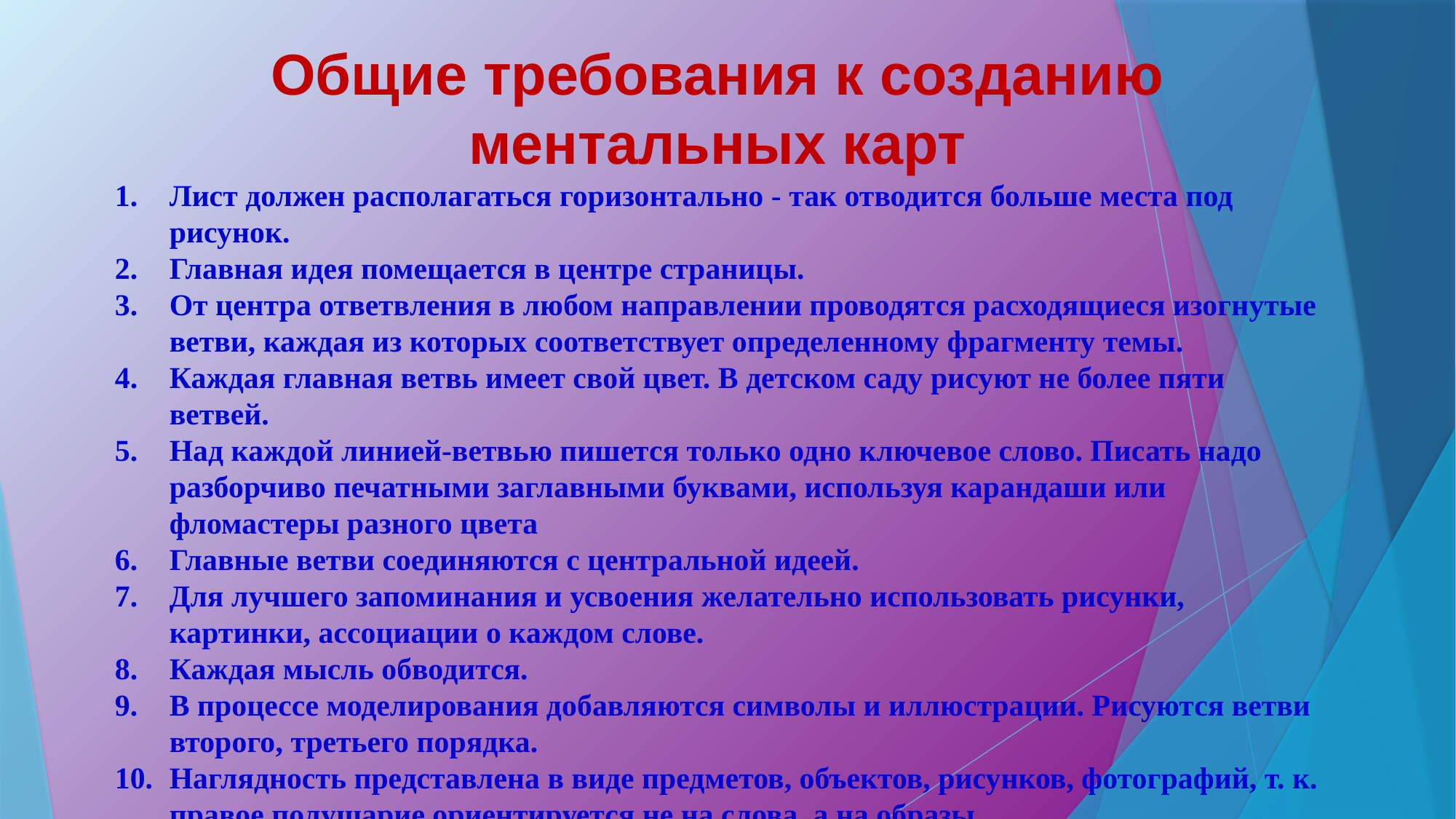

Общие требования к созданию ментальных карт
Лист должен располагаться горизонтально - так отводится больше места под рисунок.
Главная идея помещается в центре страницы.
От центра ответвления в любом направлении проводятся расходящиеся изогнутые ветви, каждая из которых соответствует определенному фрагменту темы.
Каждая главная ветвь имеет свой цвет. В детском саду рисуют не более пяти ветвей.
Над каждой линией-ветвью пишется только одно ключевое слово. Писать надо разборчиво печатными заглавными буквами, используя карандаши или фломастеры разного цвета
Главные ветви соединяются с центральной идеей.
Для лучшего запоминания и усвоения желательно использовать рисунки, картинки, ассоциации о каждом слове.
Каждая мысль обводится.
В процессе моделирования добавляются символы и иллюстрации. Рисуются ветви второго, третьего порядка.
Наглядность представлена в виде предметов, объектов, рисунков, фотографий, т. к. правое полушарие ориентируется не на слова, а на образы.